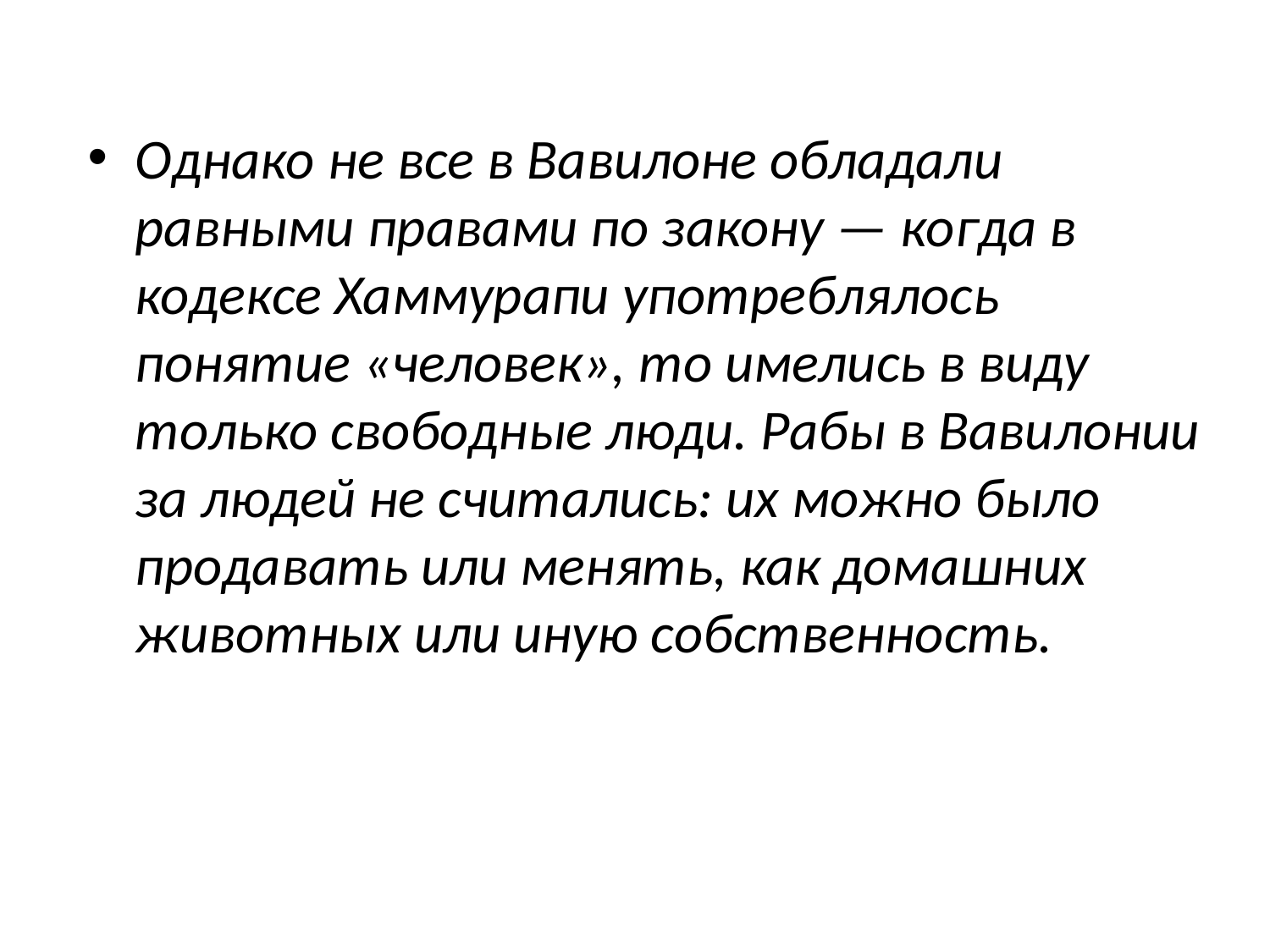

Однако не все в Вавилоне обладали равными правами по закону — когда в кодексе Хаммурапи употреблялось понятие «человек», то имелись в виду только свободные люди. Рабы в Вавилонии за людей не считались: их можно было продавать или менять, как домашних животных или иную собственность.